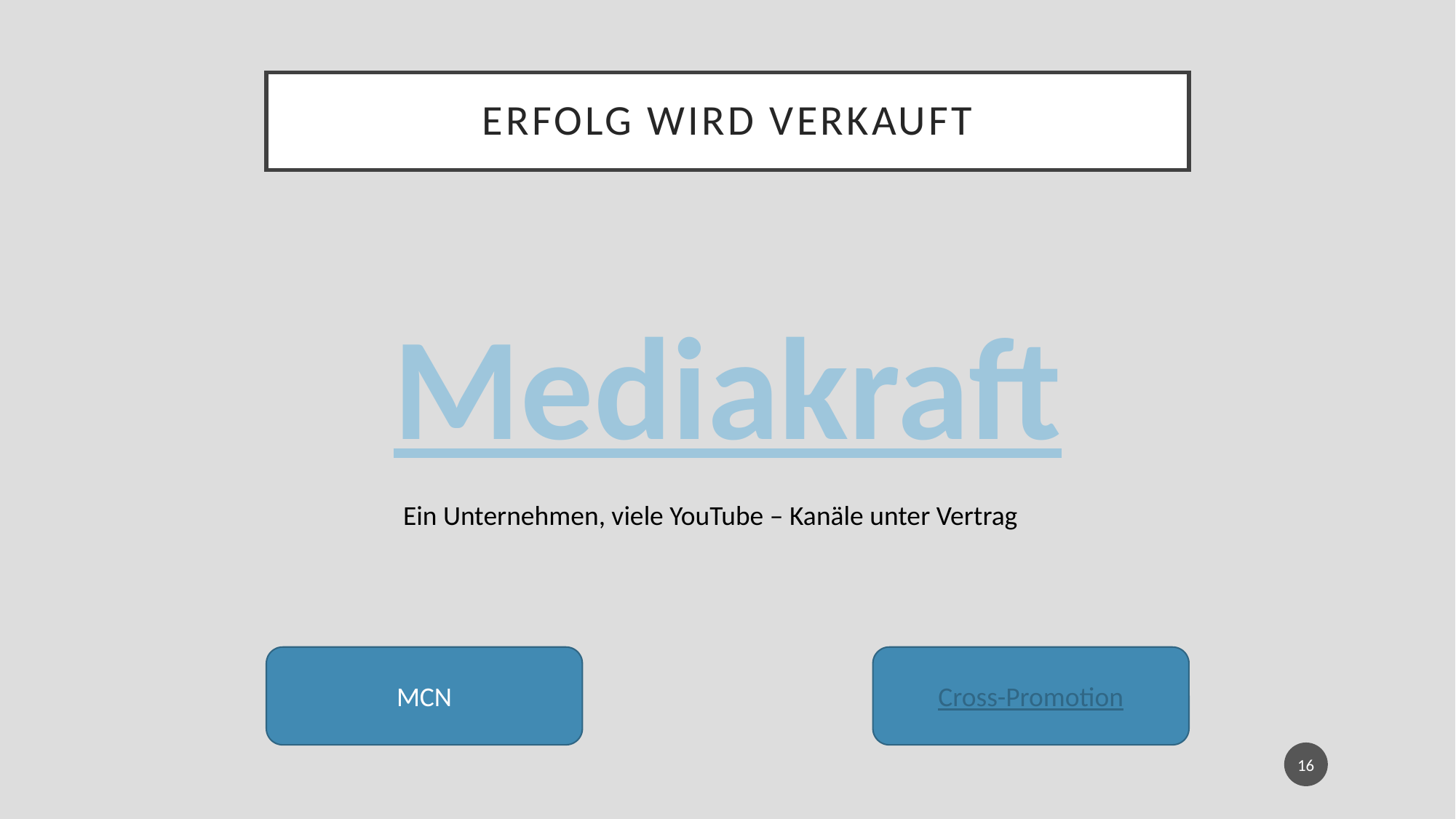

# Erfolg wird verkauft
Mediakraft
Ein Unternehmen, viele YouTube – Kanäle unter Vertrag
MCN
Cross-Promotion
16